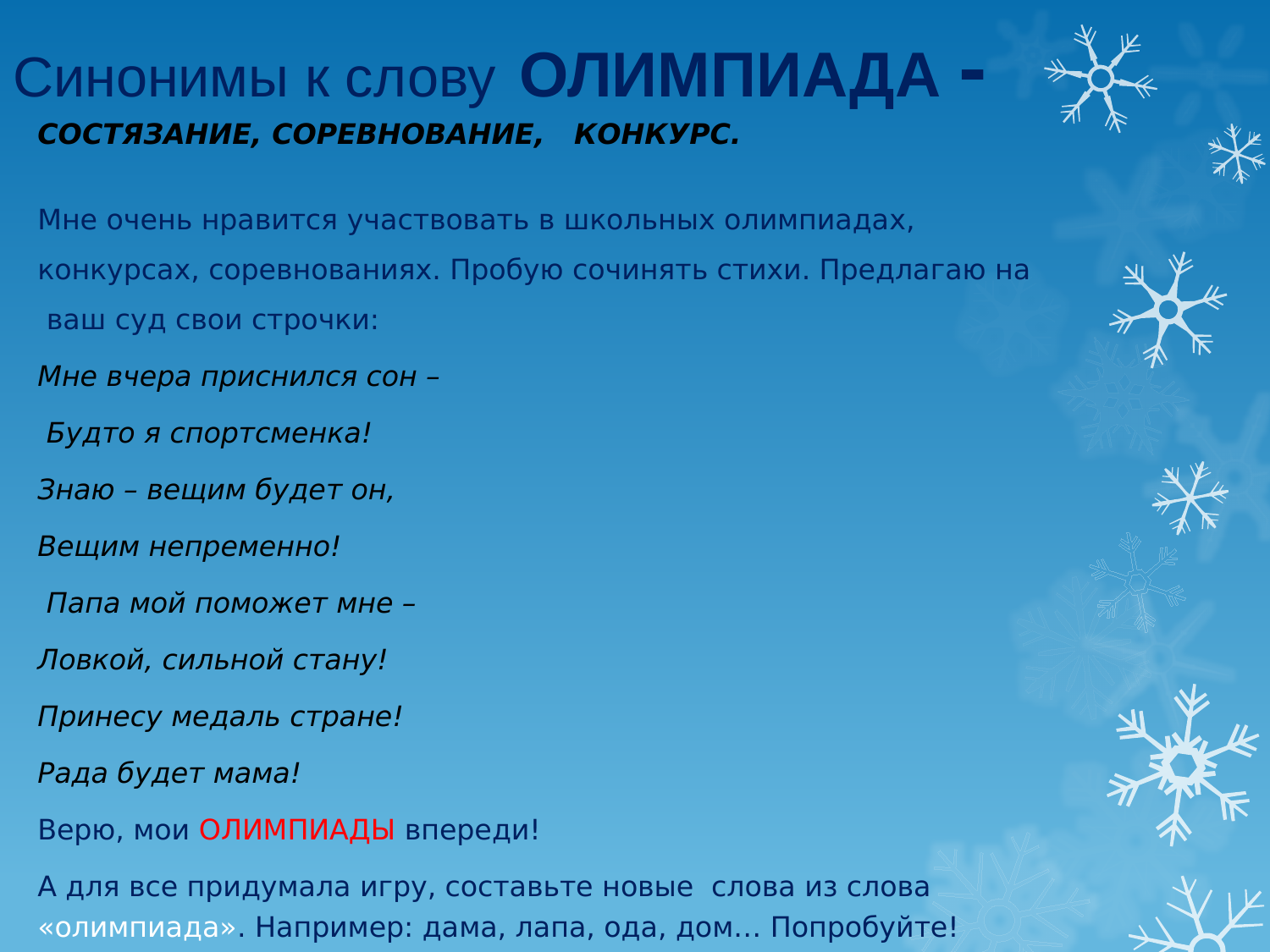

# Синонимы к слову ОЛИМПИАДА -

СОСТЯЗАНИЕ, СОРЕВНОВАНИЕ,   КОНКУРС.

Мне очень нравится участвовать в школьных олимпиадах,
конкурсах, соревнованиях. Пробую сочинять стихи. Предлагаю на
 ваш суд свои строчки:
Мне вчера приснился сон –
 Будто я спортсменка!
Знаю – вещим будет он,
Вещим непременно!
 Папа мой поможет мне –
Ловкой, сильной стану!
Принесу медаль стране!
Рада будет мама!
Верю, мои ОЛИМПИАДЫ впереди!
А для все придумала игру, составьте новые  слова из слова «олимпиада». Например: дама, лапа, ода, дом… Попробуйте!